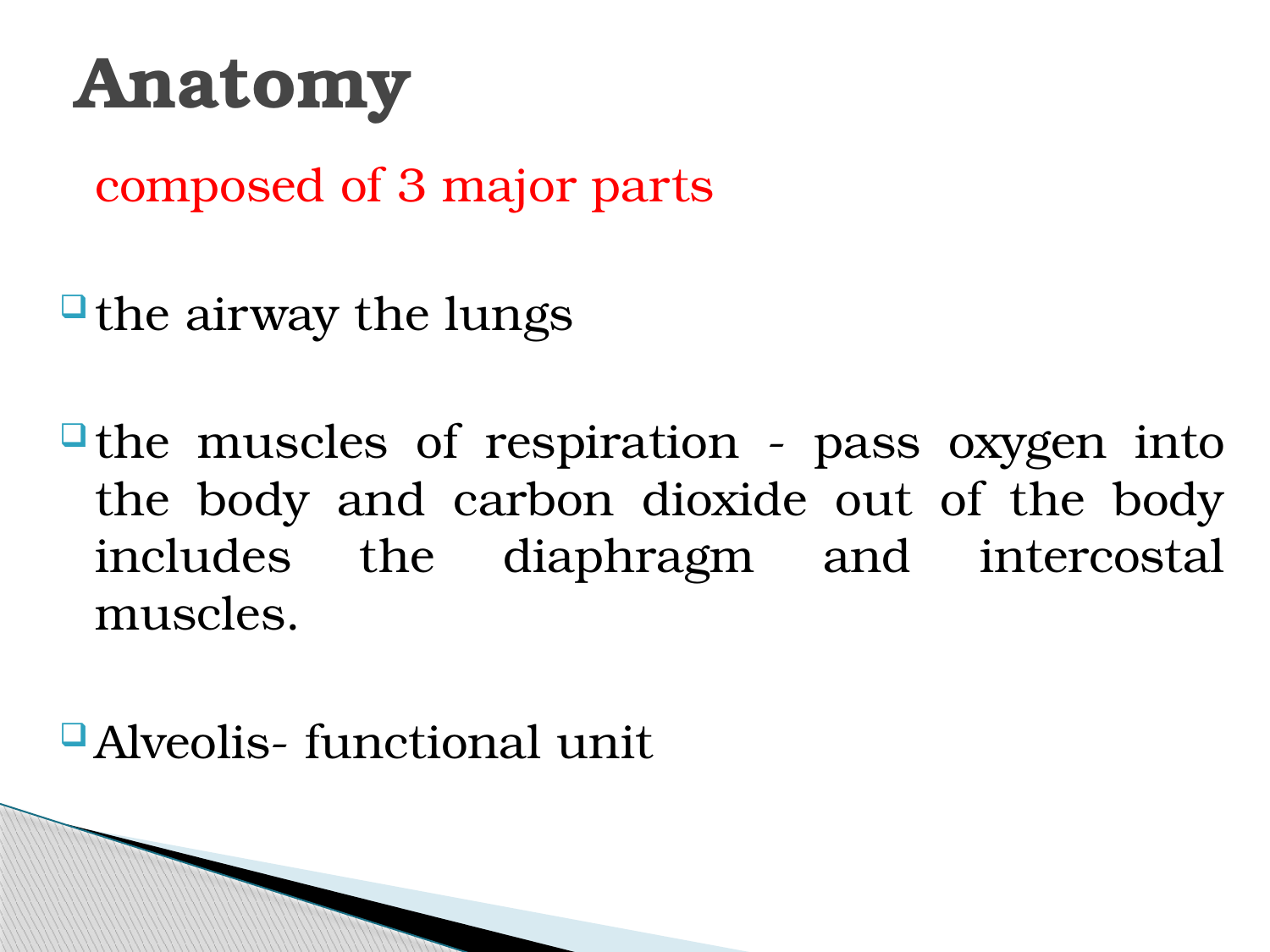

# Anatomy
	composed of 3 major parts

the airway the lungs

the muscles of respiration - pass oxygen into the body and carbon dioxide out of the body includes the diaphragm and intercostal muscles.

Alveolis- functional unit